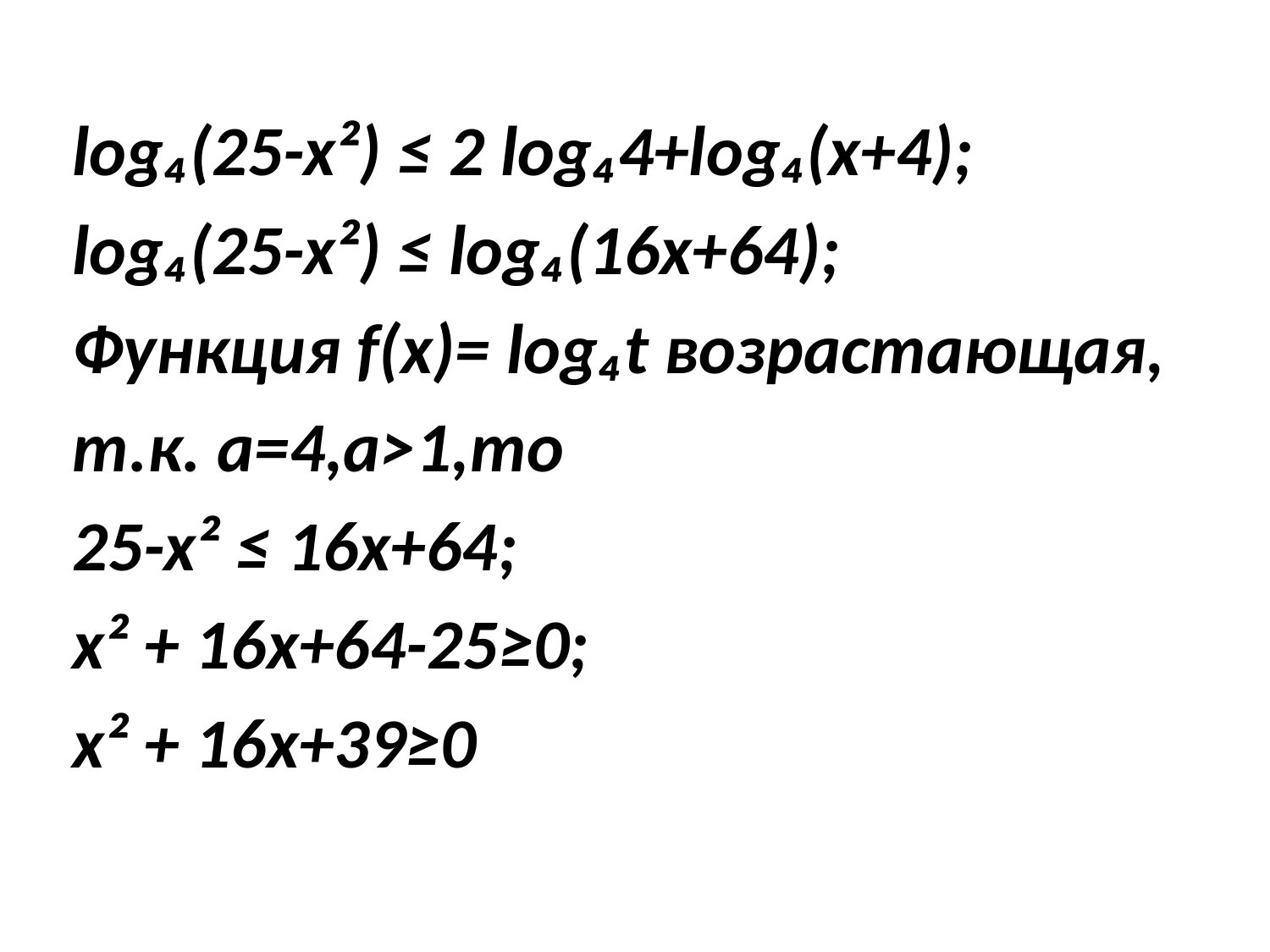

log₄(25-x²) ≤ 2 log₄4+log₄(x+4);
log₄(25-x²) ≤ log₄(16x+64);
Функция f(x)= log₄t возрастающая,
т.к. a=4,a>1,то
25-x² ≤ 16x+64;
x² + 16x+64-25≥0;
x² + 16x+39≥0